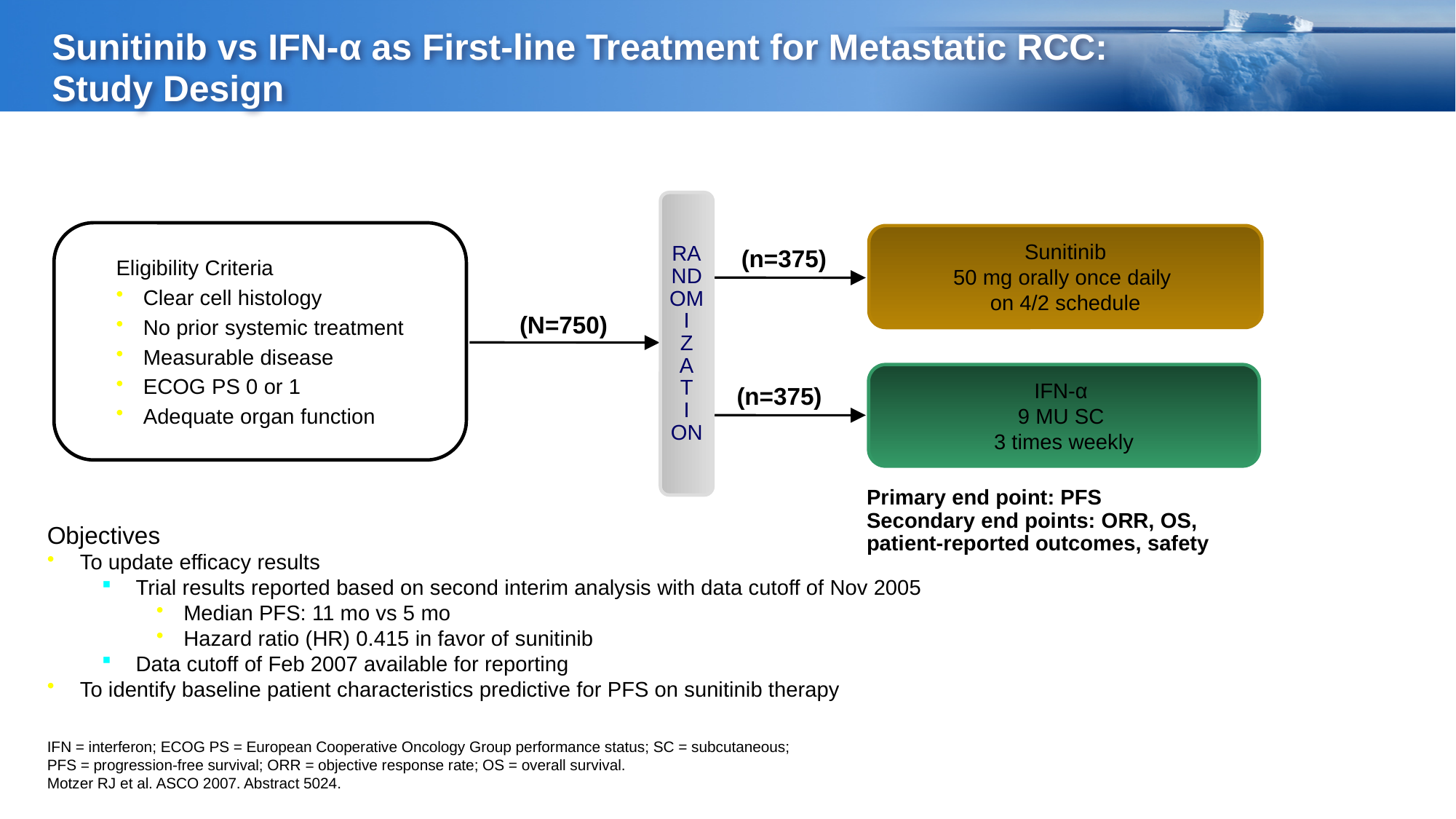

# Sunitinib vs IFN-α as First-line Treatment for Metastatic RCC: Study Design
Eligibility Criteria
Clear cell histology
No prior systemic treatment
Measurable disease
ECOG PS 0 or 1
Adequate organ function
Sunitinib
50 mg orally once daily
on 4/2 schedule
(n=375)

(N=750)
RANDOM
I
Z
A
T
I
ON

IFN-α
9 MU SC
3 times weekly
(n=375)

Primary end point: PFS
Secondary end points: ORR, OS,
patient-reported outcomes, safety
Objectives
To update efficacy results
Trial results reported based on second interim analysis with data cutoff of Nov 2005
Median PFS: 11 mo vs 5 mo
Hazard ratio (HR) 0.415 in favor of sunitinib
Data cutoff of Feb 2007 available for reporting
To identify baseline patient characteristics predictive for PFS on sunitinib therapy
IFN = interferon; ECOG PS = European Cooperative Oncology Group performance status; SC = subcutaneous;
PFS = progression-free survival; ORR = objective response rate; OS = overall survival.
Motzer RJ et al. ASCO 2007. Abstract 5024.